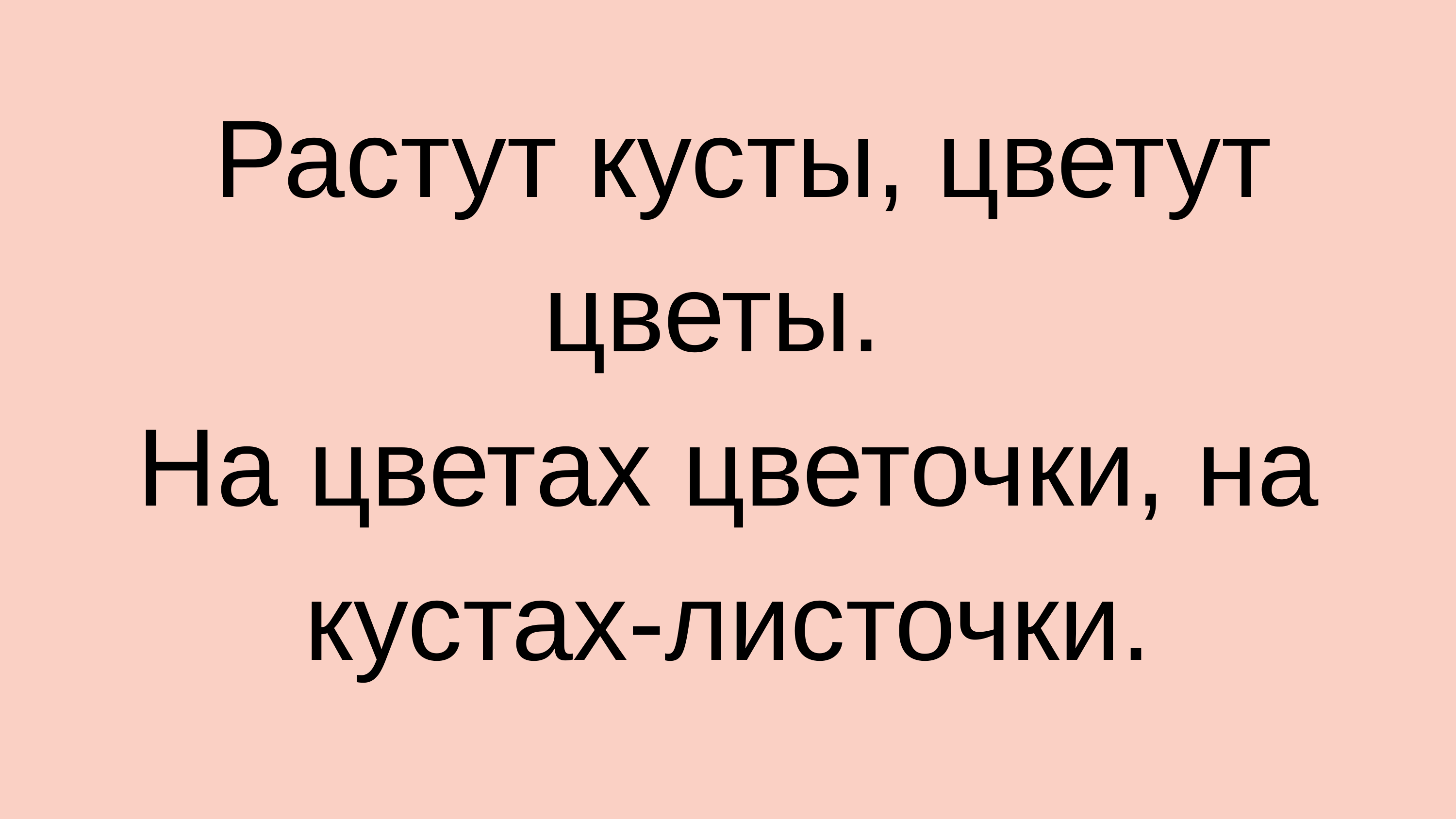

Растут кусты, цветут цветы.
На цветах цветочки, на кустах-листочки.